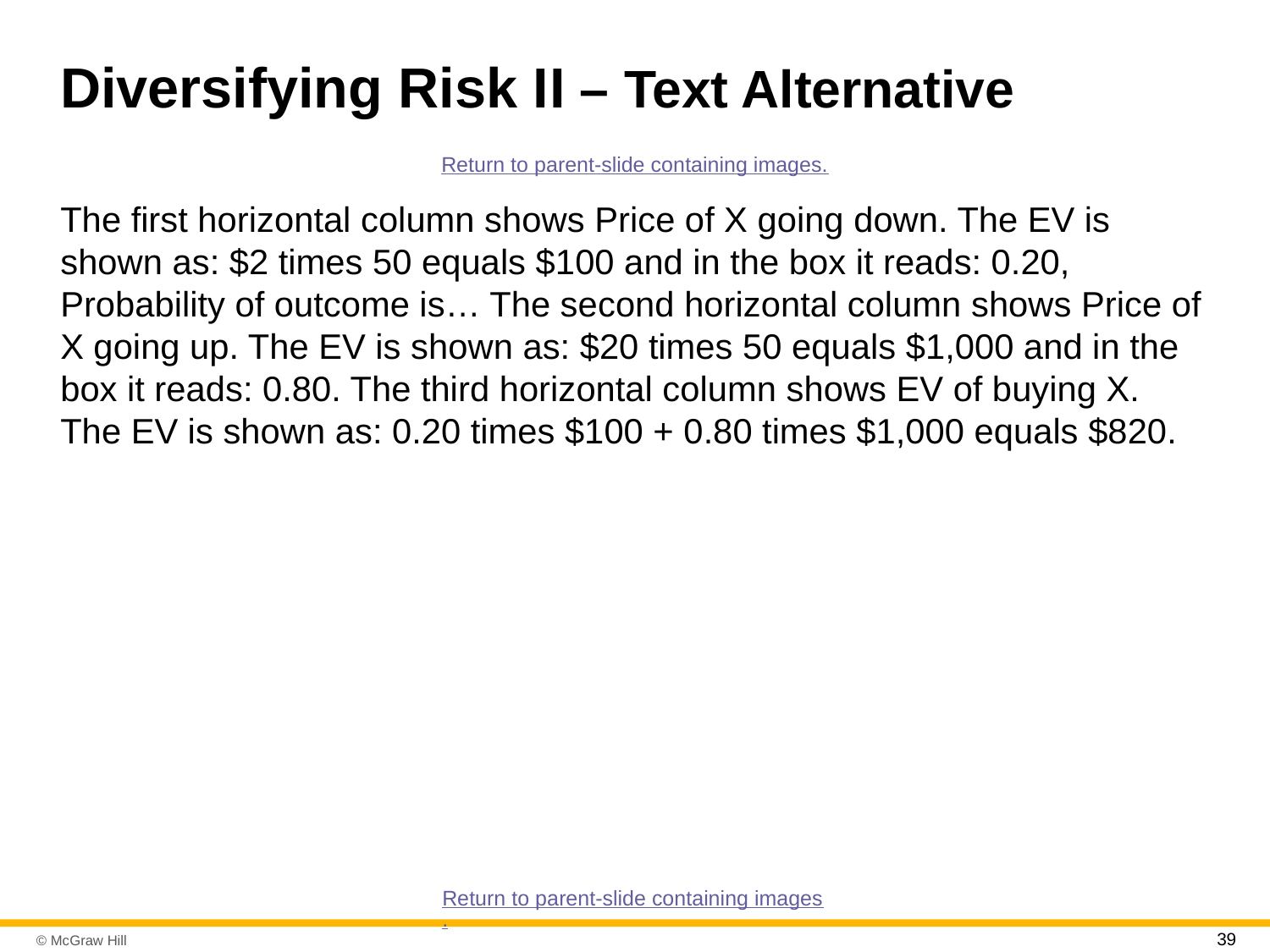

# Diversifying Risk I I – Text Alternative
Return to parent-slide containing images.
The first horizontal column shows Price of X going down. The EV is shown as: $2 times 50 equals $100 and in the box it reads: 0.20, Probability of outcome is… The second horizontal column shows Price of X going up. The EV is shown as: $20 times 50 equals $1,000 and in the box it reads: 0.80. The third horizontal column shows EV of buying X. The EV is shown as: 0.20 times $100 + 0.80 times $1,000 equals $820.
Return to parent-slide containing images.